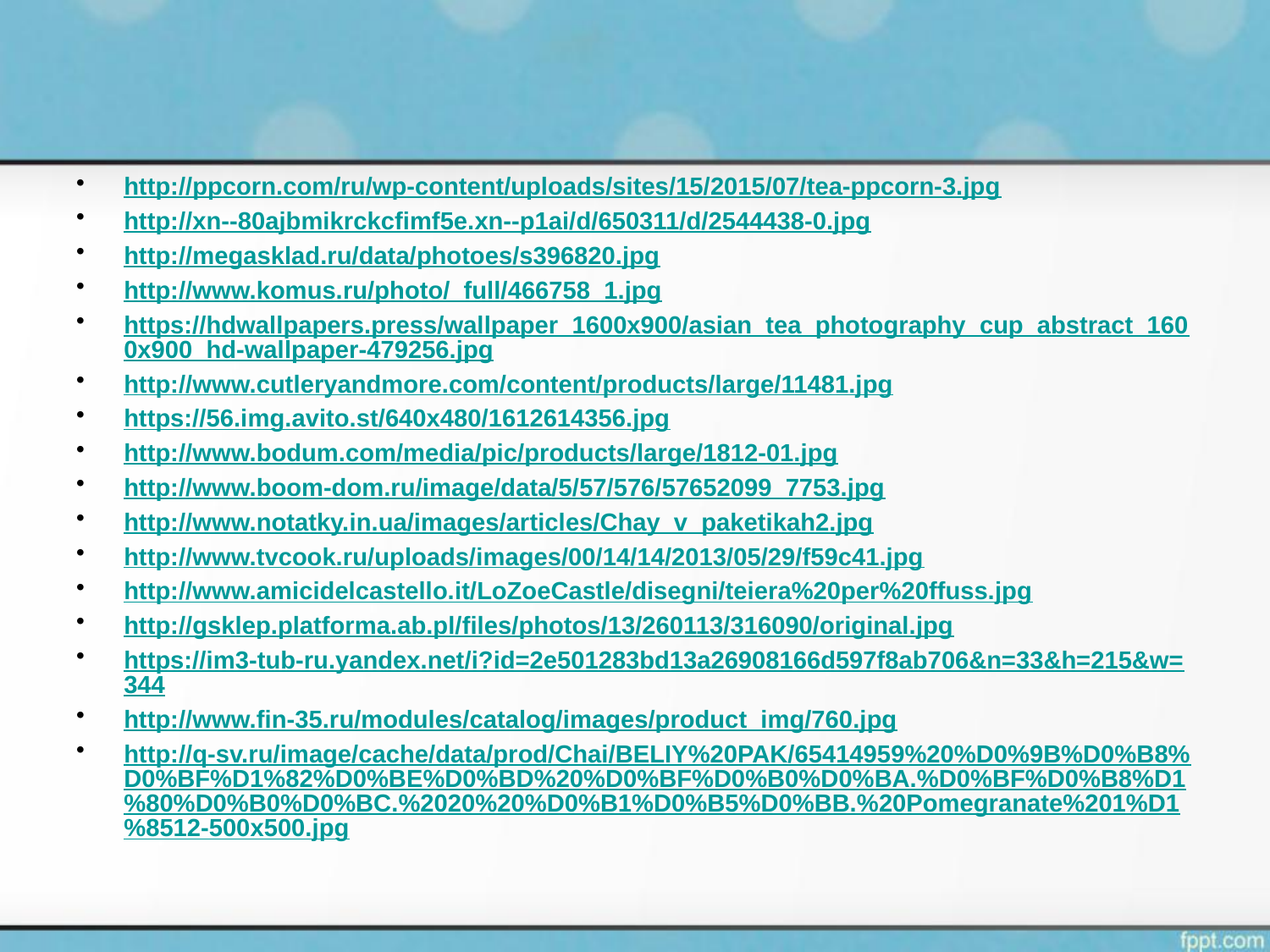

http://ppcorn.com/ru/wp-content/uploads/sites/15/2015/07/tea-ppcorn-3.jpg
http://xn--80ajbmikrckcfimf5e.xn--p1ai/d/650311/d/2544438-0.jpg
http://megasklad.ru/data/photoes/s396820.jpg
http://www.komus.ru/photo/_full/466758_1.jpg
https://hdwallpapers.press/wallpaper_1600x900/asian_tea_photography_cup_abstract_1600x900_hd-wallpaper-479256.jpg
http://www.cutleryandmore.com/content/products/large/11481.jpg
https://56.img.avito.st/640x480/1612614356.jpg
http://www.bodum.com/media/pic/products/large/1812-01.jpg
http://www.boom-dom.ru/image/data/5/57/576/57652099_7753.jpg
http://www.notatky.in.ua/images/articles/Chay_v_paketikah2.jpg
http://www.tvcook.ru/uploads/images/00/14/14/2013/05/29/f59c41.jpg
http://www.amicidelcastello.it/LoZoeCastle/disegni/teiera%20per%20ffuss.jpg
http://gsklep.platforma.ab.pl/files/photos/13/260113/316090/original.jpg
https://im3-tub-ru.yandex.net/i?id=2e501283bd13a26908166d597f8ab706&n=33&h=215&w=344
http://www.fin-35.ru/modules/catalog/images/product_img/760.jpg
http://q-sv.ru/image/cache/data/prod/Chai/BELIY%20PAK/65414959%20%D0%9B%D0%B8%D0%BF%D1%82%D0%BE%D0%BD%20%D0%BF%D0%B0%D0%BA.%D0%BF%D0%B8%D1%80%D0%B0%D0%BC.%2020%20%D0%B1%D0%B5%D0%BB.%20Pomegranate%201%D1%8512-500x500.jpg